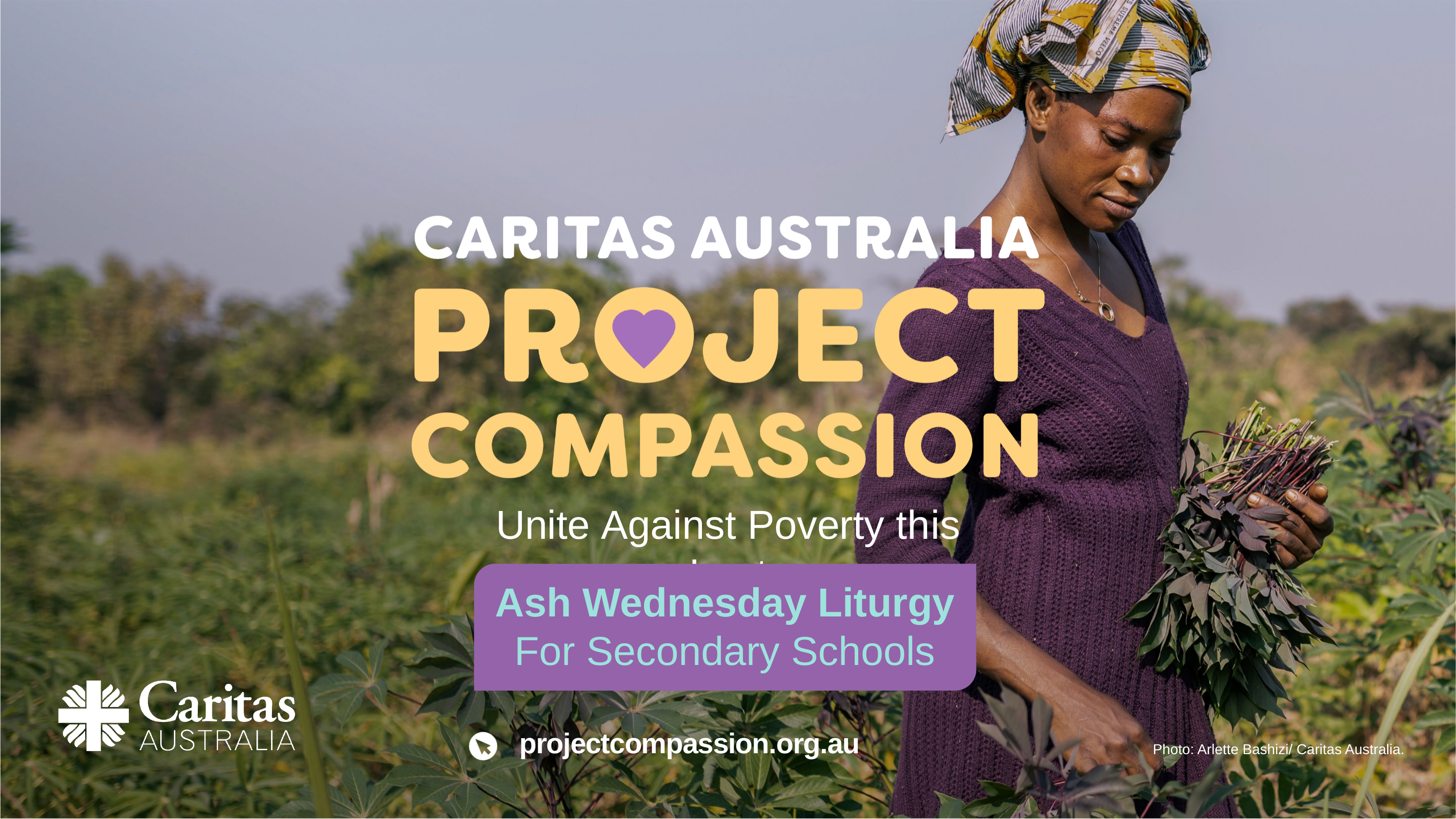

Ash Wednesday Liturgy
For Secondary Schools
Photo: Arlette Bashizi/ Caritas Australia.